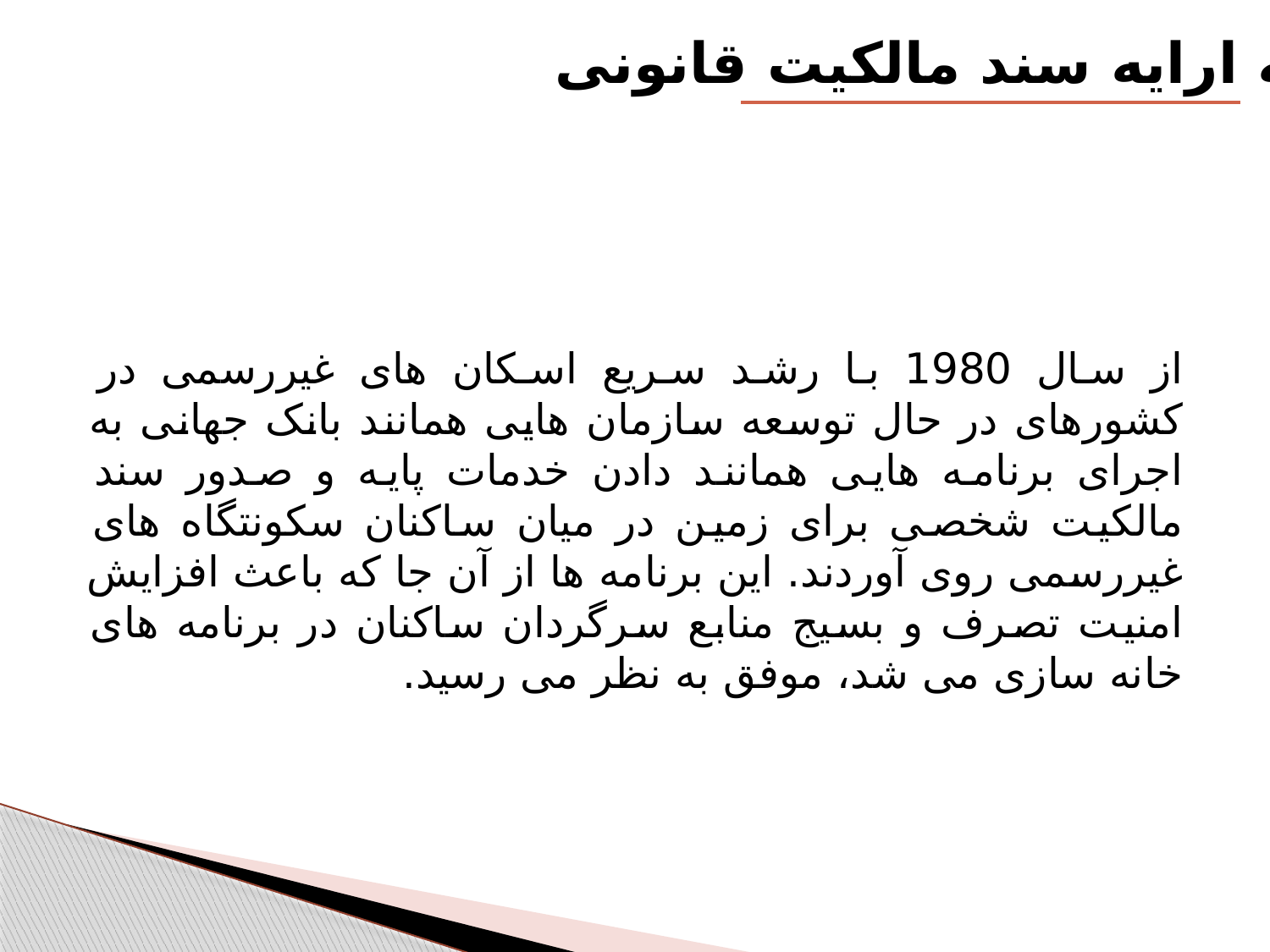

برنامه ارایه سند مالکیت قانونی
	از سال 1980 با رشد سریع اسکان های غیررسمی در کشورهای در حال توسعه سازمان هایی همانند بانک جهانی به اجرای برنامه هایی همانند دادن خدمات پایه و صدور سند مالکیت شخصی برای زمین در میان ساکنان سکونتگاه های غیررسمی روی آوردند. این برنامه ها از آن جا که باعث افزایش امنیت تصرف و بسیج منابع سرگردان ساکنان در برنامه های خانه سازی می شد، موفق به نظر می رسید.